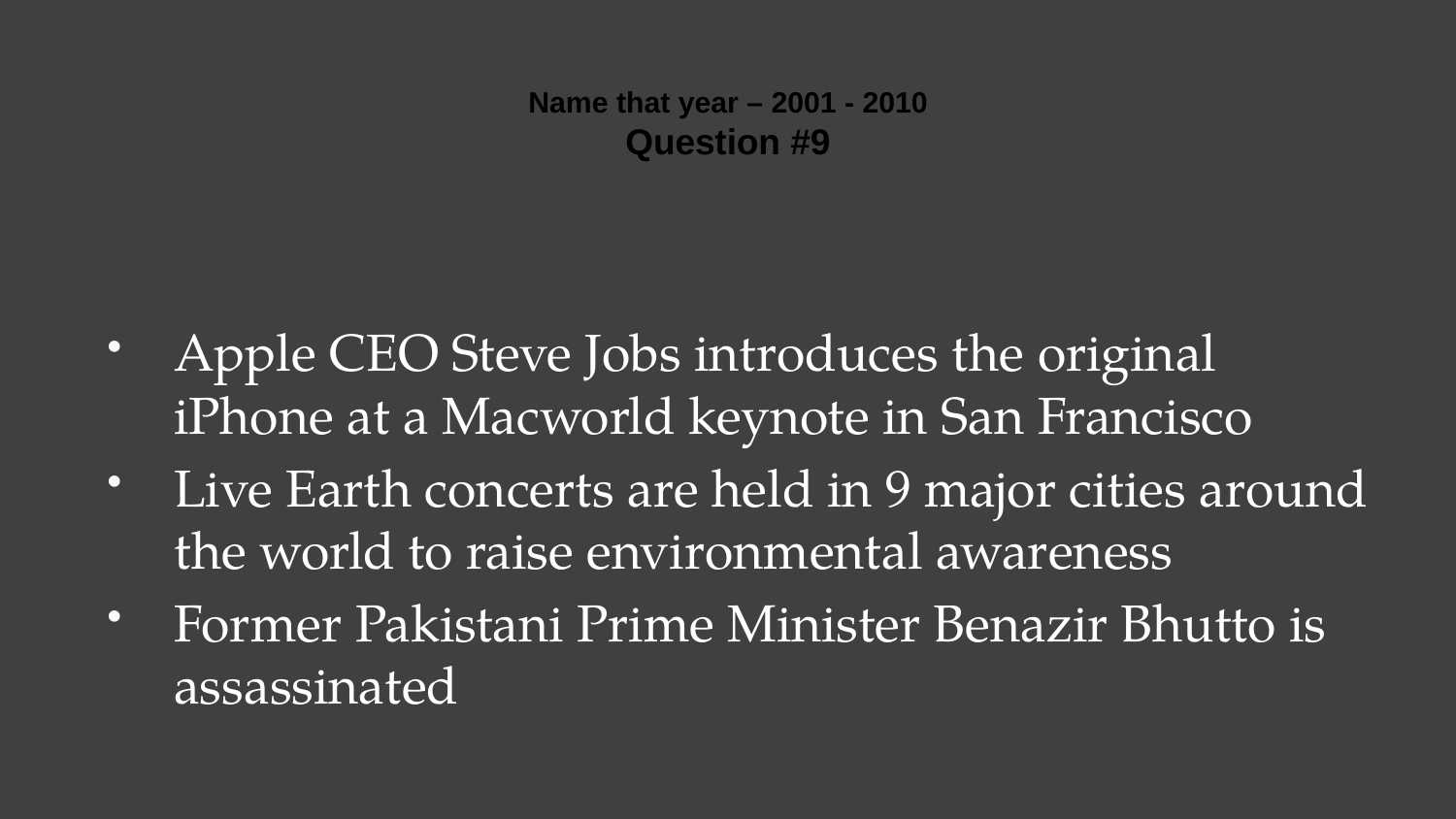

# Name that year – 2001 - 2010 Question #9
Apple CEO Steve Jobs introduces the original iPhone at a Macworld keynote in San Francisco
Live Earth concerts are held in 9 major cities around the world to raise environmental awareness
Former Pakistani Prime Minister Benazir Bhutto is assassinated